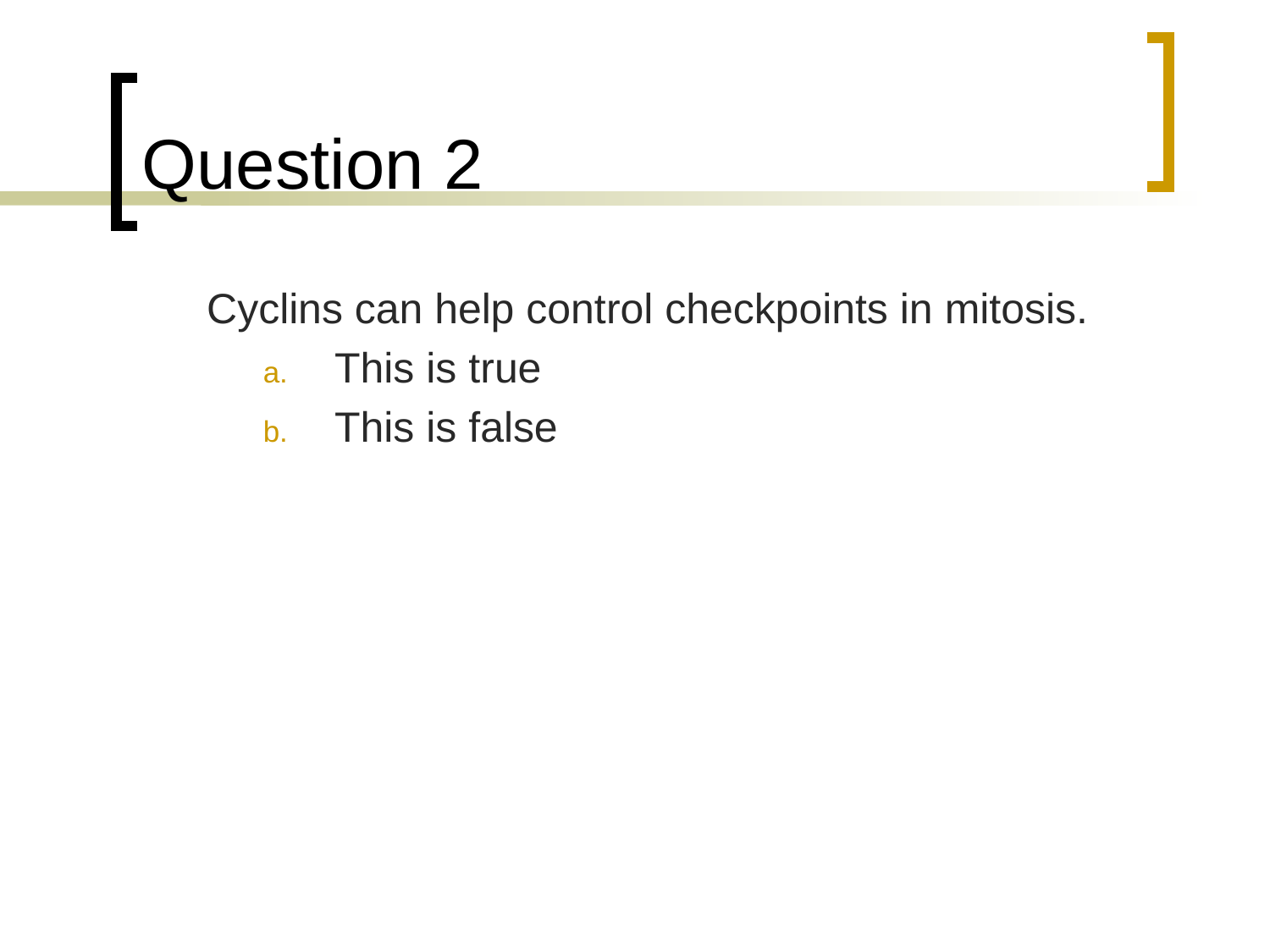

# Question 2
	Cyclins can help control checkpoints in mitosis.
This is true
This is false